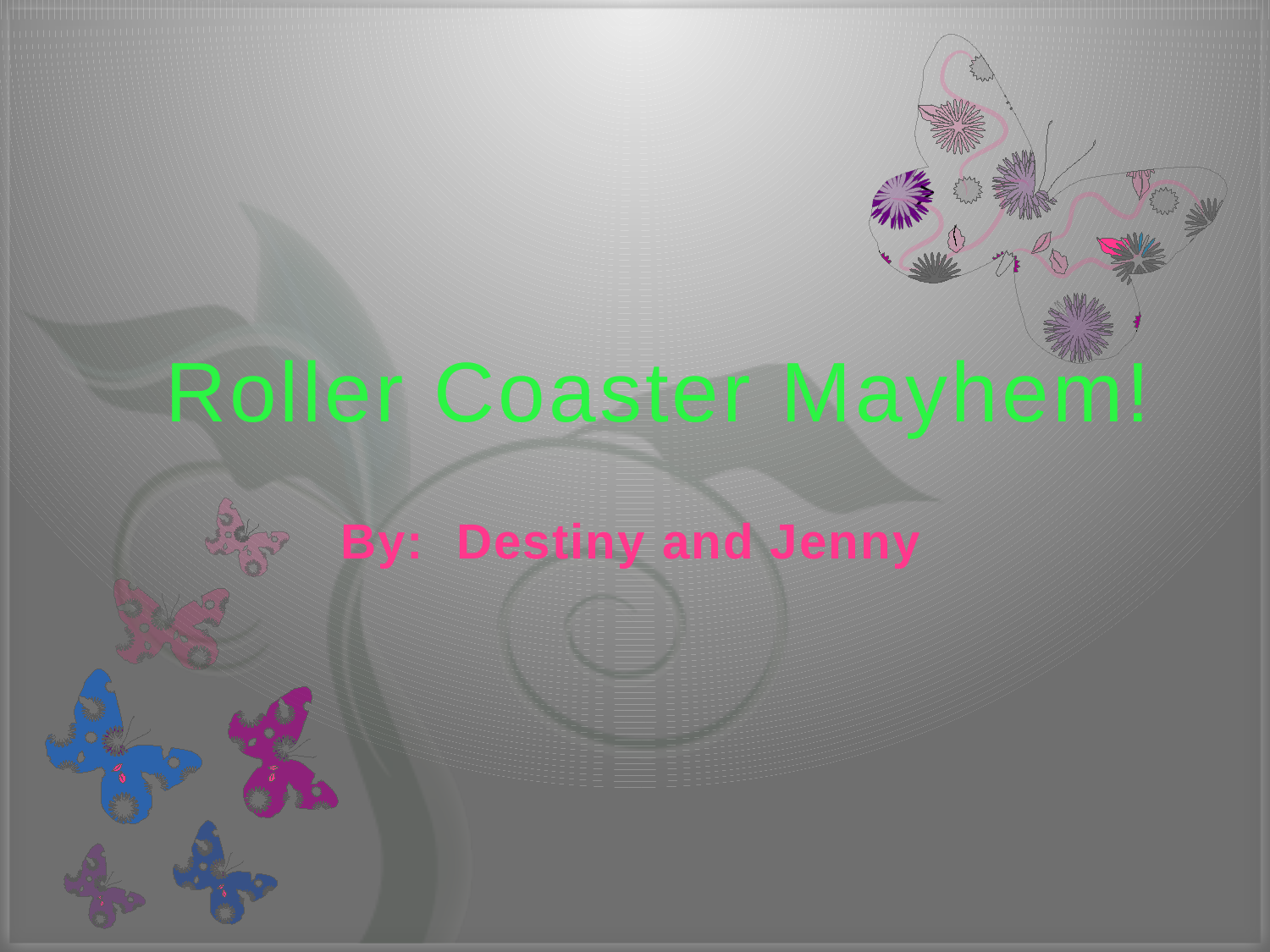

# Roller Coaster Mayhem!
By:  Destiny and Jenny